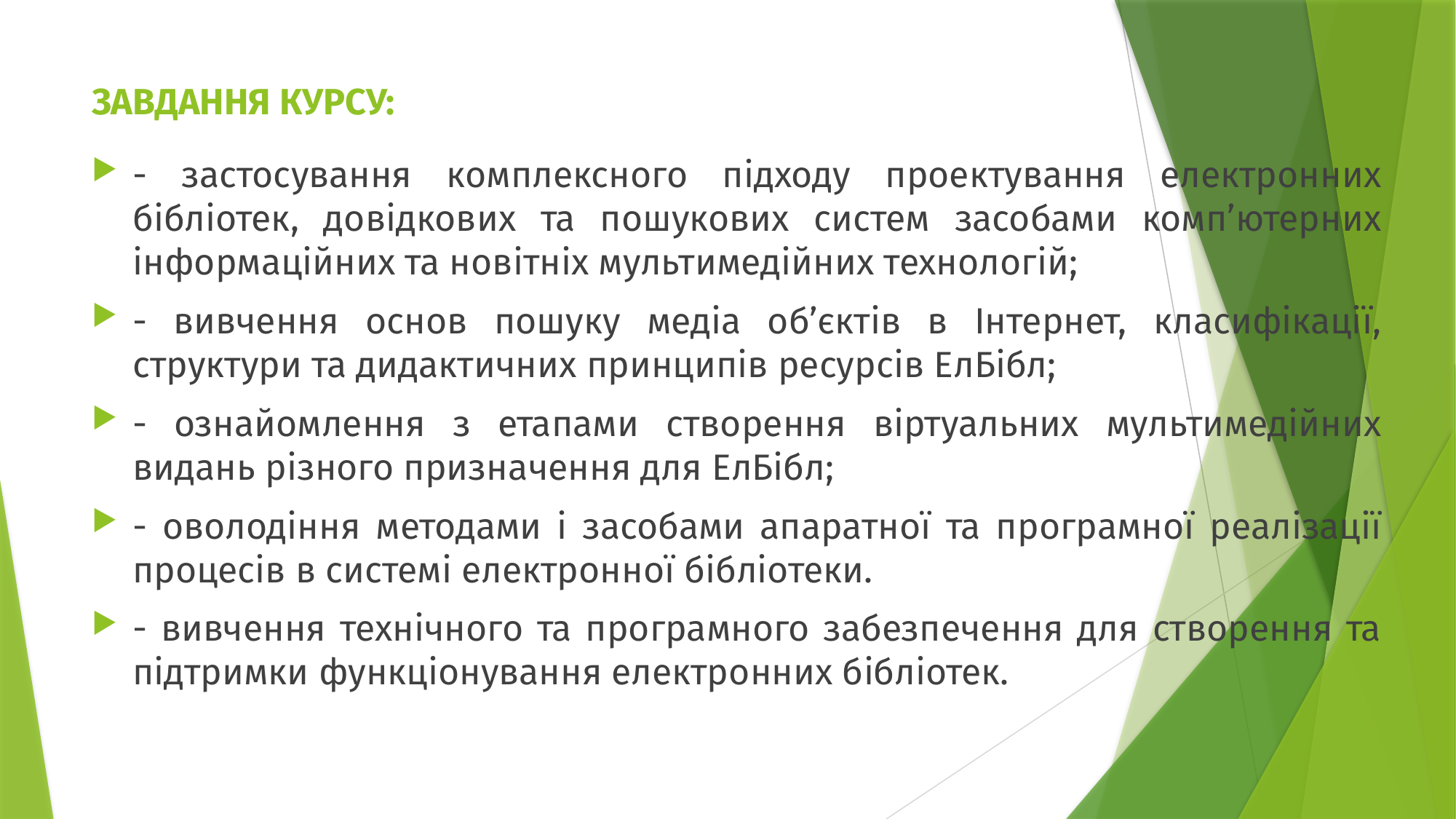

# ЗАВДАННЯ КУРСУ:
- застосування комплексного підходу проектування електронних бібліотек, довідкових та пошукових систем засобами комп’ютерних інформаційних та новітніх мультимедійних технологій;
- вивчення основ пошуку медіа об’єктів в Інтернет, класифікації, структури та дидактичних принципів ресурсів ЕлБібл;
- ознайомлення з етапами створення віртуальних мультимедійних видань різного призначення для ЕлБібл;
- оволодіння методами і засобами апаратної та програмної реалізації процесів в системі електронної бібліотеки.
- вивчення технічного та програмного забезпечення для створення та підтримки функціонування електронних бібліотек.